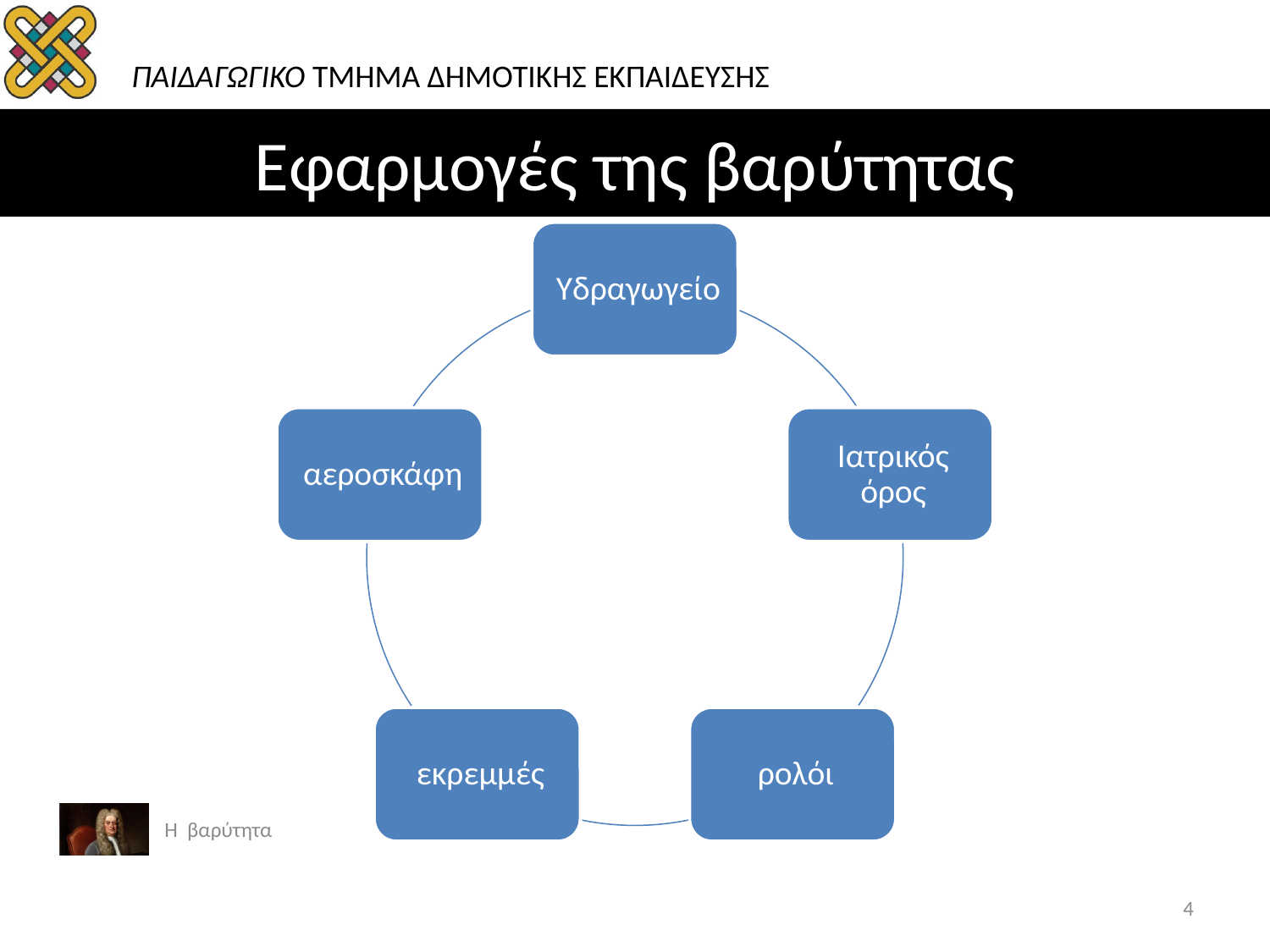

# Εφαρμογές της βαρύτητας
Υδραγωγείο
Ιατρικός όρος
ρολόι
εκρεμμές
αεροσκάφη
Η  βαρύτητα
4